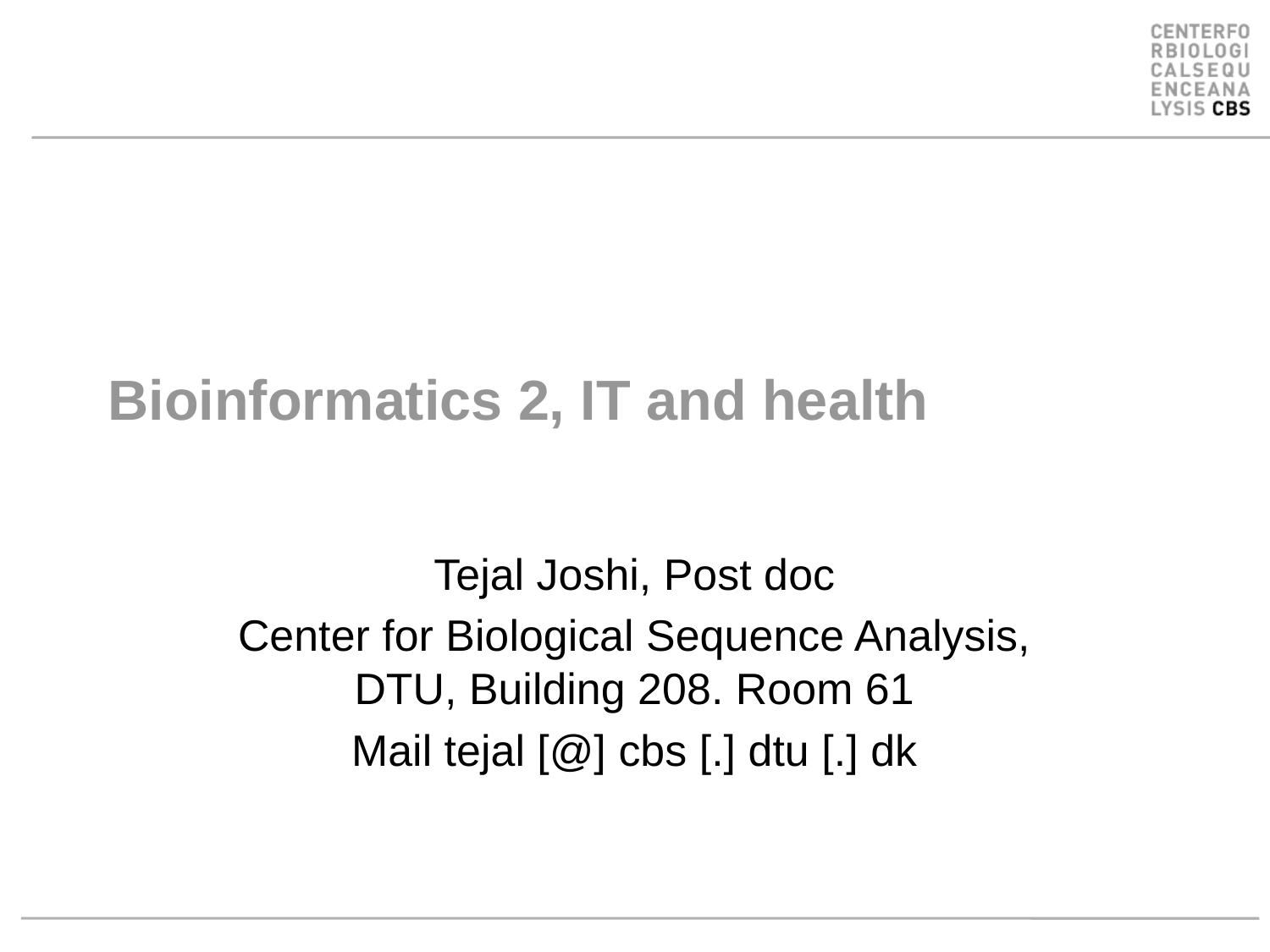

# Bioinformatics 2, IT and health
Tejal Joshi, Post doc
Center for Biological Sequence Analysis, DTU, Building 208. Room 61
Mail tejal [@] cbs [.] dtu [.] dk